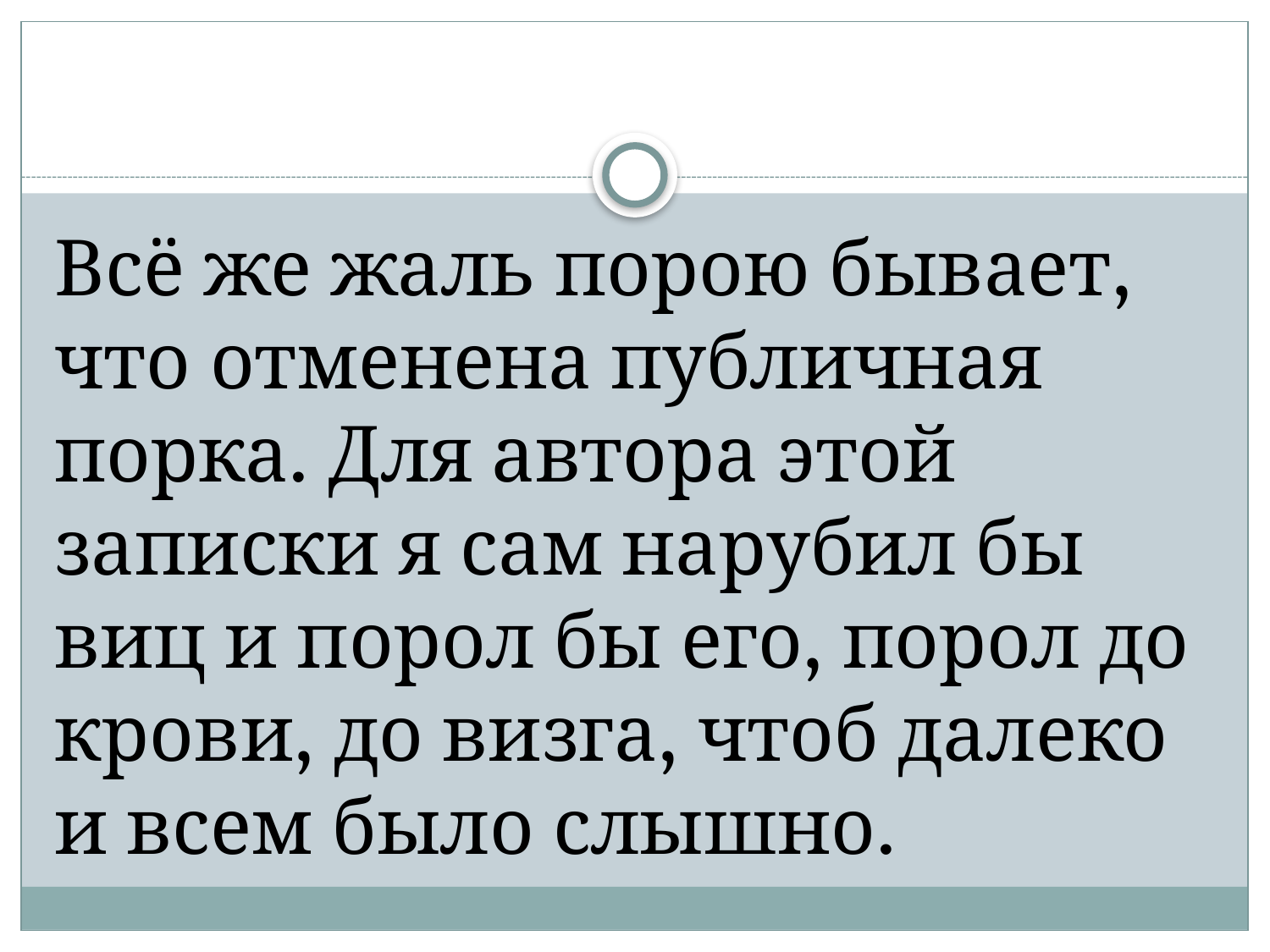

#
Всё же жаль порою бывает, что отменена публичная порка. Для автора этой записки я сам нарубил бы виц и порол бы его, порол до крови, до визга, чтоб далеко и всем было слышно.